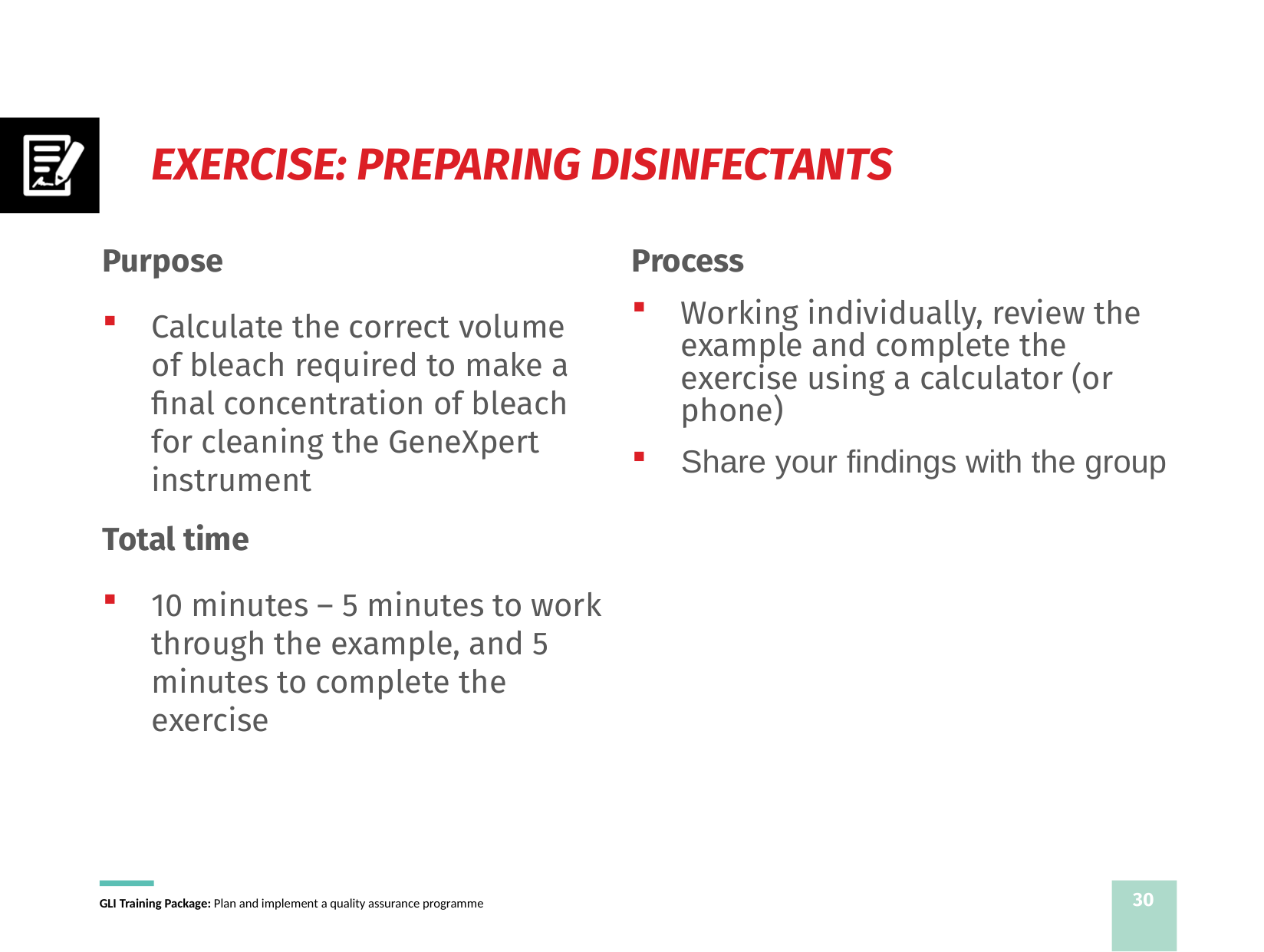

# EXERCISE: PREPARING DISINFECTANTS
Purpose
Calculate the correct volume of bleach required to make a final concentration of bleach for cleaning the GeneXpert instrument
Total time
10 minutes – 5 minutes to work through the example, and 5 minutes to complete the exercise
Process
Working individually, review the example and complete the exercise using a calculator (or phone)
Share your findings with the group